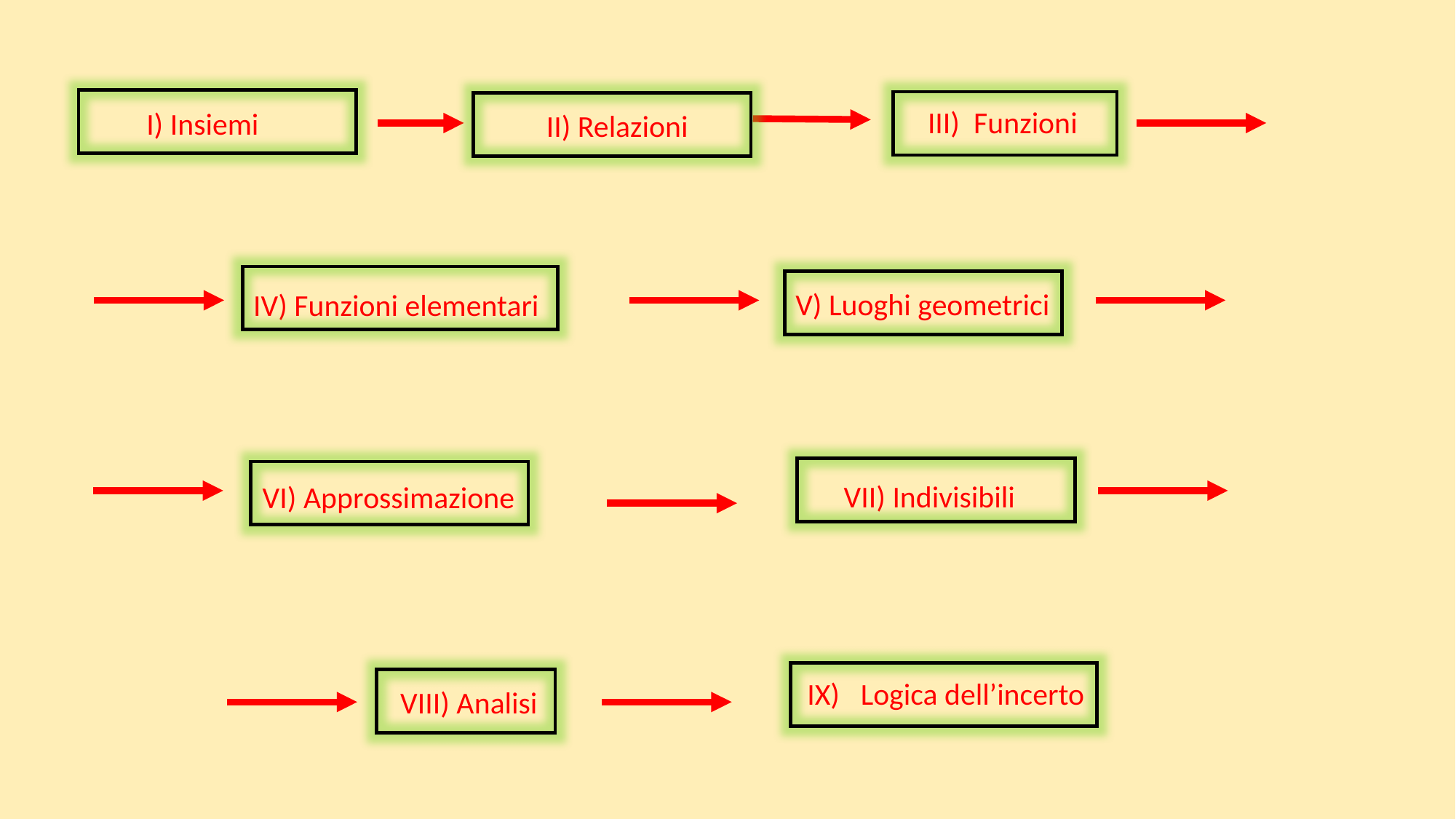

III)  Funzioni
I) Insiemi
II) Relazioni

V) Luoghi geometrici
IV) Funzioni elementari

VII) Indivisibili
VI) Approssimazione

IX)   Logica dell’incerto

VIII) Analisi